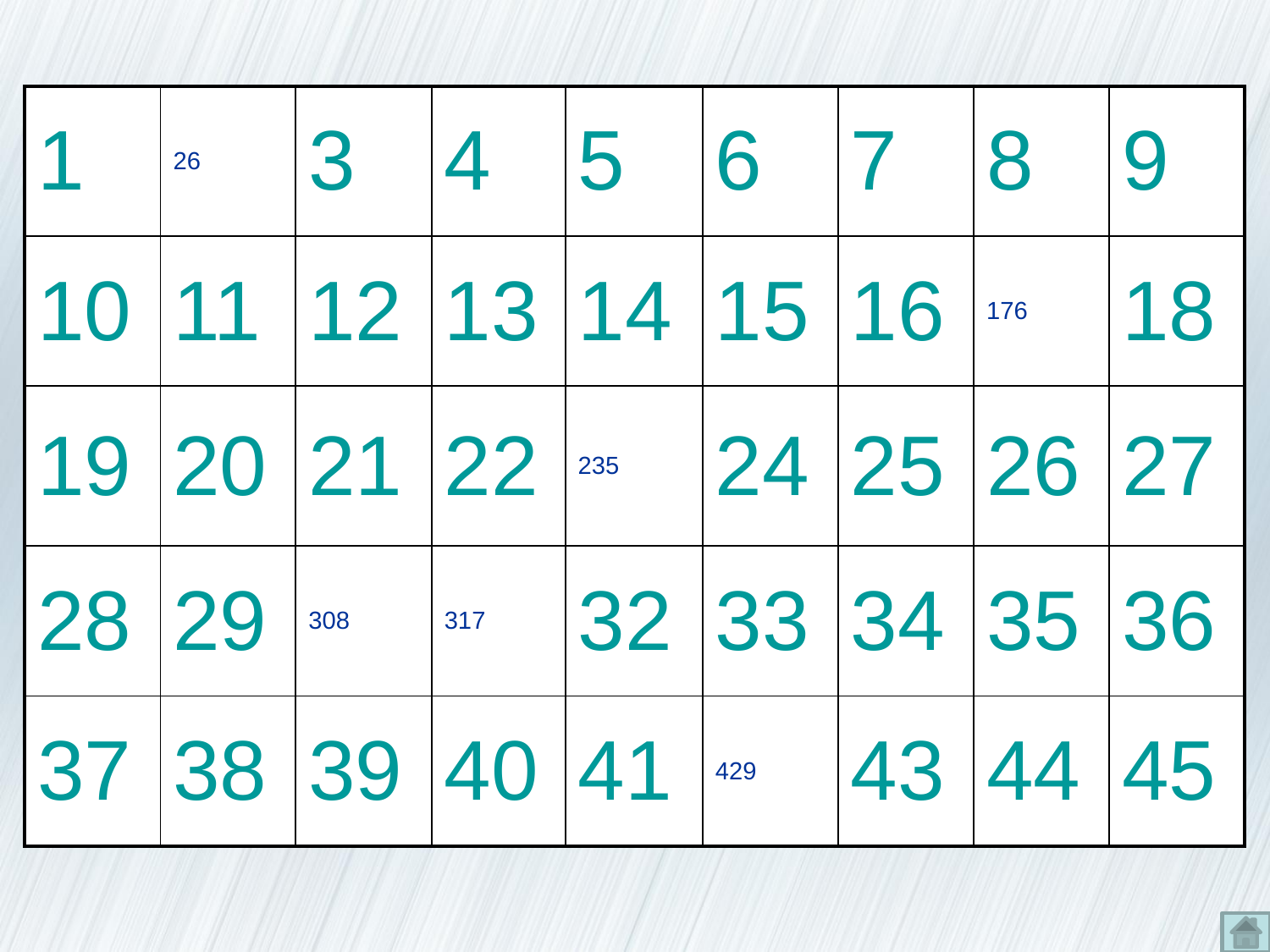

| 1 | 26 | 3 | 4 | 5 | 6 | 7 | 8 | 9 |
| --- | --- | --- | --- | --- | --- | --- | --- | --- |
| 10 | 11 | 12 | 13 | 14 | 15 | 16 | 176 | 18 |
| 19 | 20 | 21 | 22 | 235 | 24 | 25 | 26 | 27 |
| 28 | 29 | 308 | 317 | 32 | 33 | 34 | 35 | 36 |
| 37 | 38 | 39 | 40 | 41 | 429 | 43 | 44 | 45 |